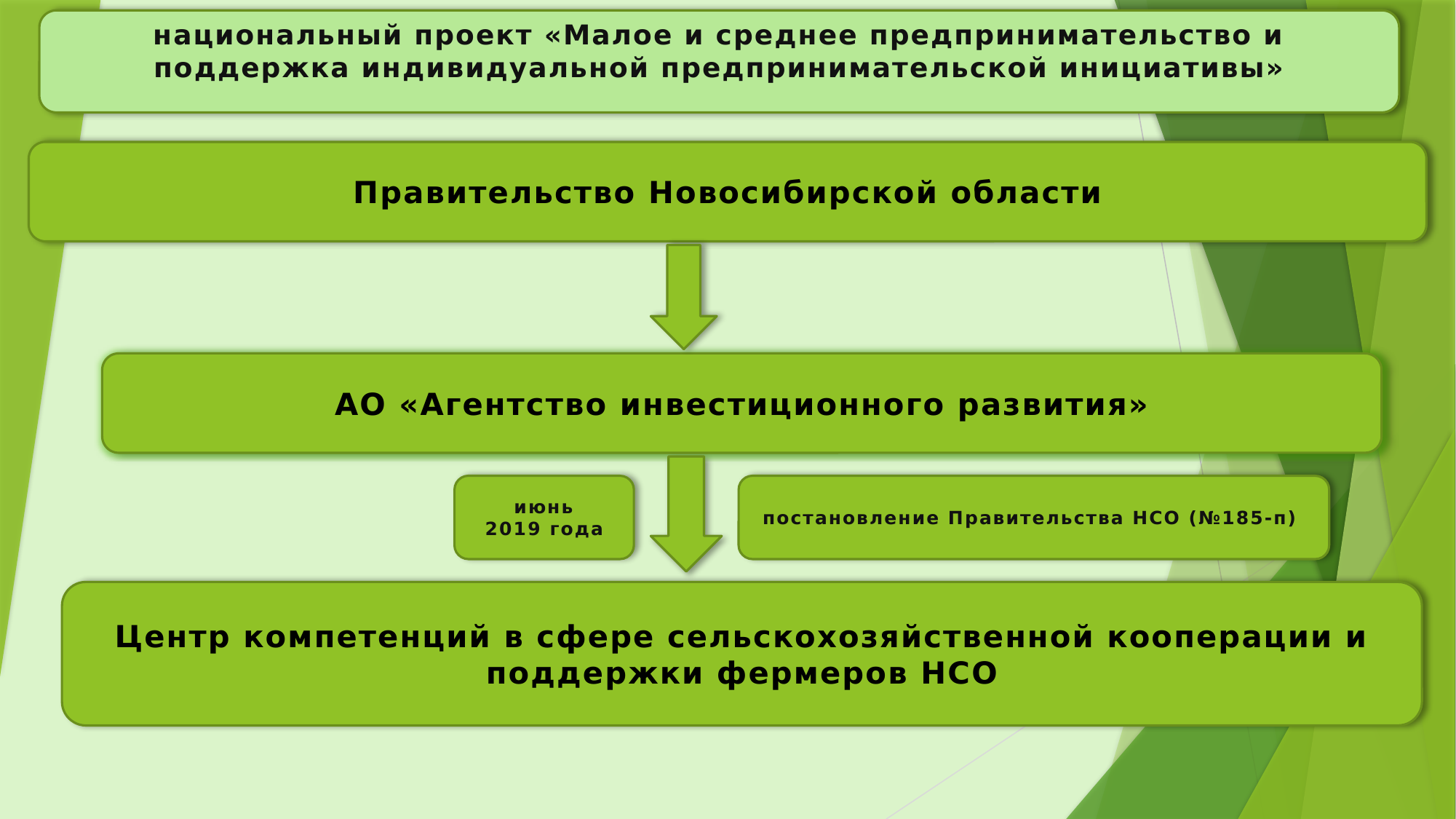

национальный проект «Малое и среднее предпринимательство и поддержка индивидуальной предпринимательской инициативы»

Правительство Новосибирской области

АО «Агентство инвестиционного развития»

июнь 2019 года
постановление Правительства НСО (№185-п)
Центр компетенций в сфере сельскохозяйственной кооперации и поддержки фермеров НСО